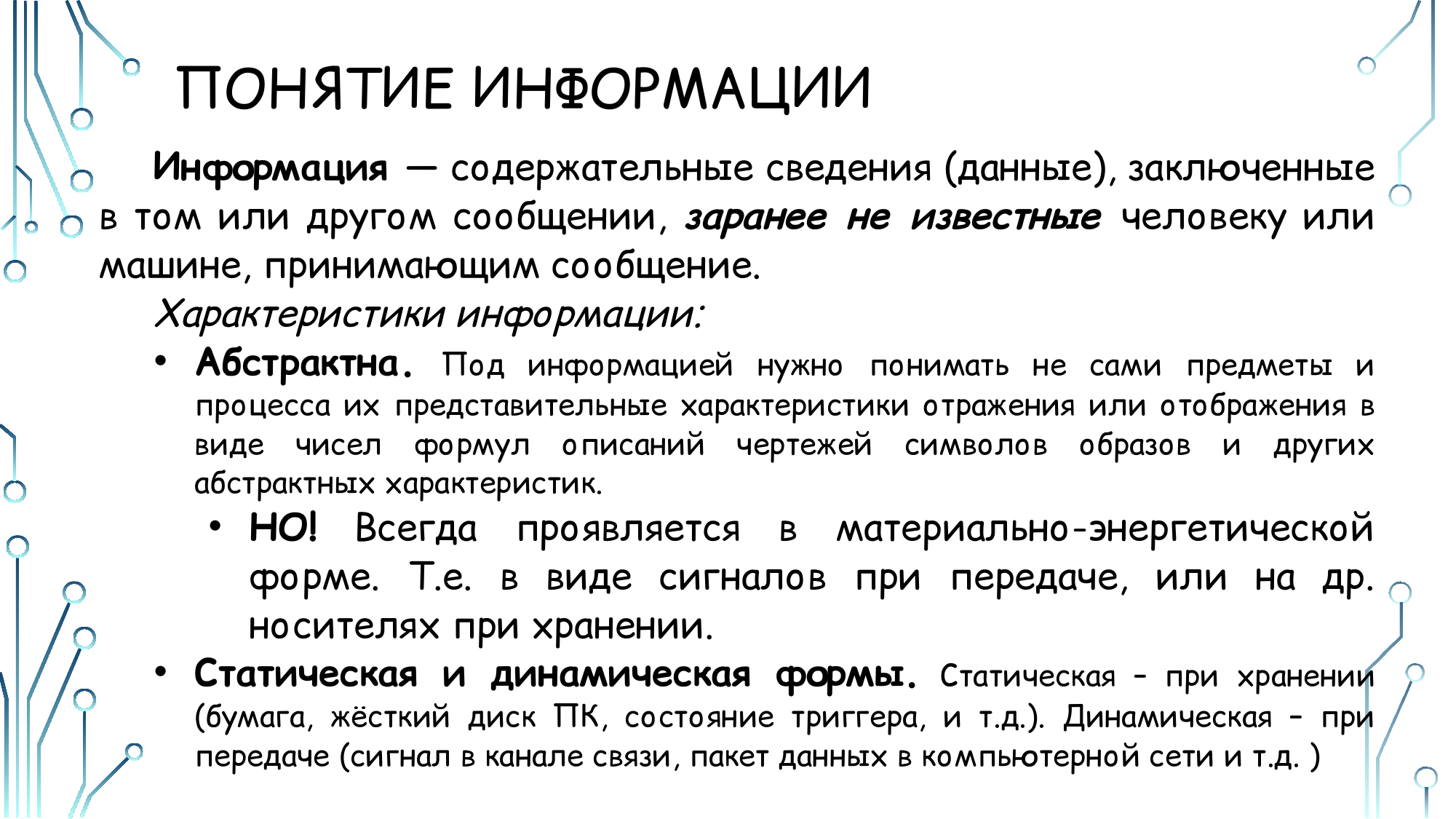

# ПОНЯТИЕ информации
Информация — содержательные сведения (данные), заключенные в том или другом сообщении, заранее не известные человеку или машине, принимающим сообщение.
Характеристики информации:
Абстрактна. Под информацией нужно понимать не сами предметы и процесса их представительные характеристики отражения или отображения в виде чисел формул описаний чертежей символов образов и других абстрактных характеристик.
НО! Всегда проявляется в материально-энергетической форме. Т.е. в виде сигналов при передаче, или на др. носителях при хранении.
Статическая и динамическая формы. Статическая – при хранении (бумага, жёсткий диск ПК, состояние триггера, и т.д.). Динамическая – при передаче (сигнал в канале связи, пакет данных в компьютерной сети и т.д. )